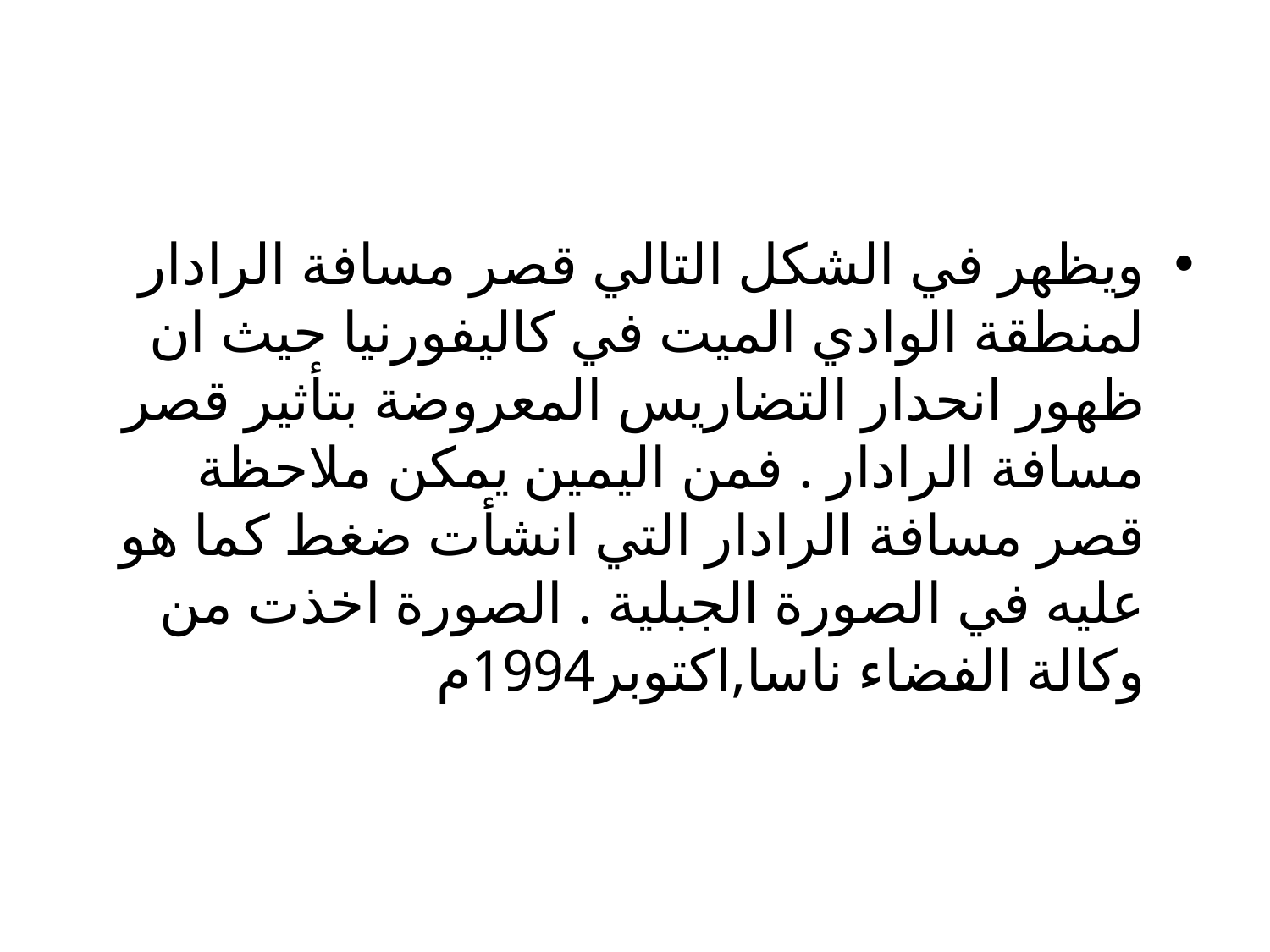

ويظهر في الشكل التالي قصر مسافة الرادار لمنطقة الوادي الميت في كاليفورنيا حيث ان ظهور انحدار التضاريس المعروضة بتأثير قصر مسافة الرادار . فمن اليمين يمكن ملاحظة قصر مسافة الرادار التي انشأت ضغط كما هو عليه في الصورة الجبلية . الصورة اخذت من وكالة الفضاء ناسا,اكتوبر1994م